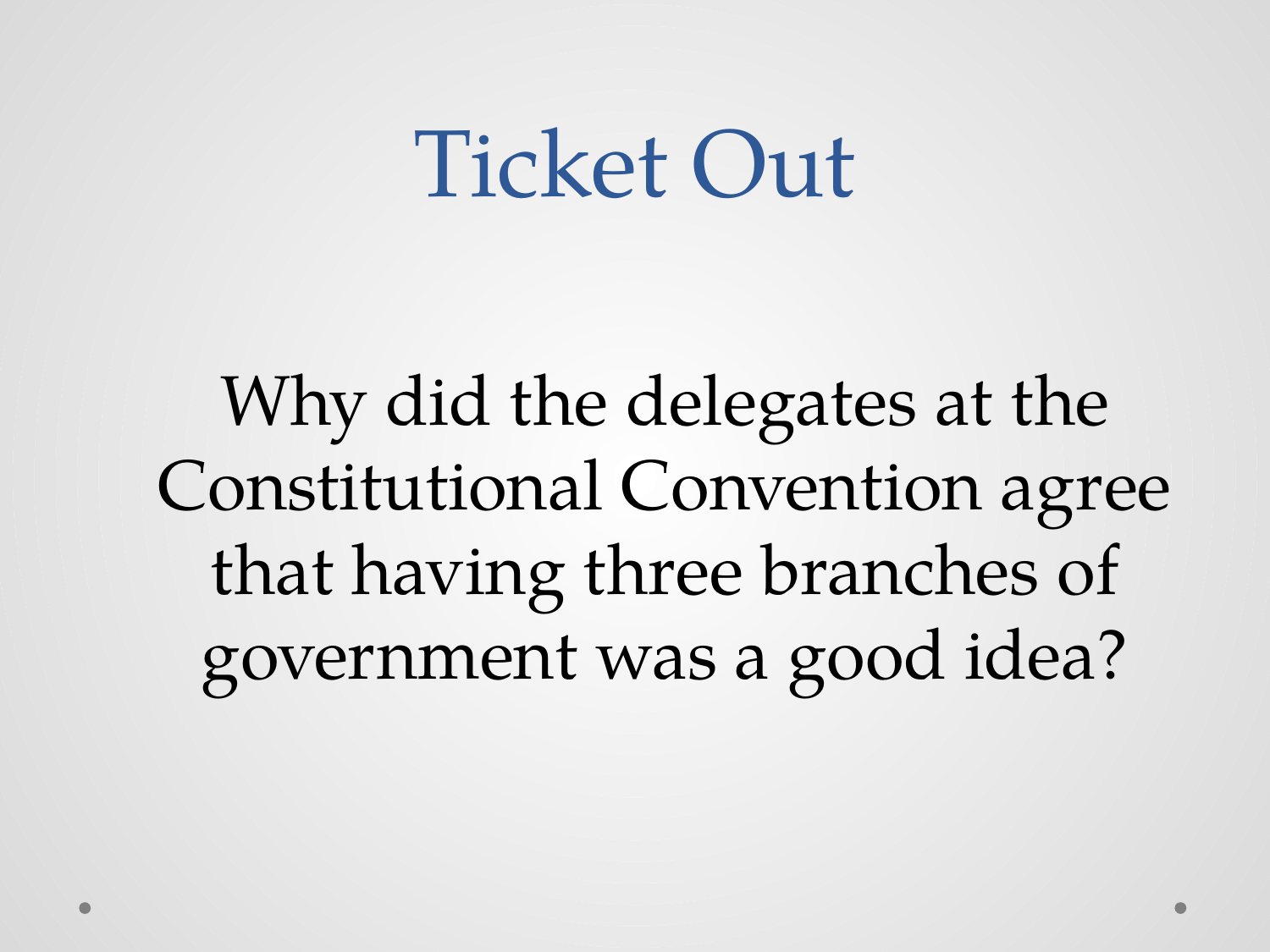

# Ticket Out
Why did the delegates at the Constitutional Convention agree that having three branches of government was a good idea?